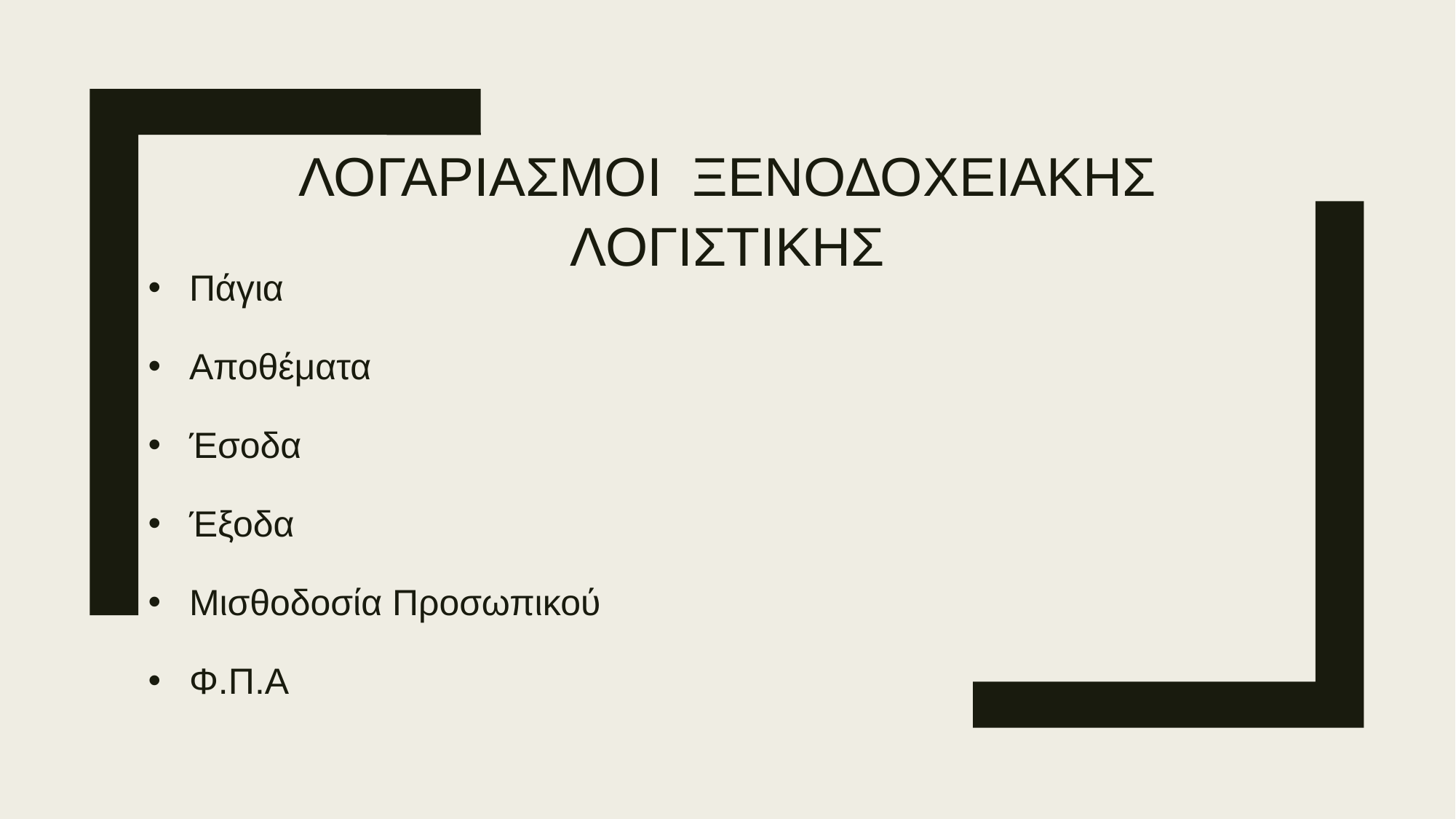

# Λογαριασμοι ξενοδοχειακησ λογιστικησ
Πάγια

Αποθέματα

Έσοδα

Έξοδα

Μισθοδοσία Προσωπικού

Φ.Π.Α